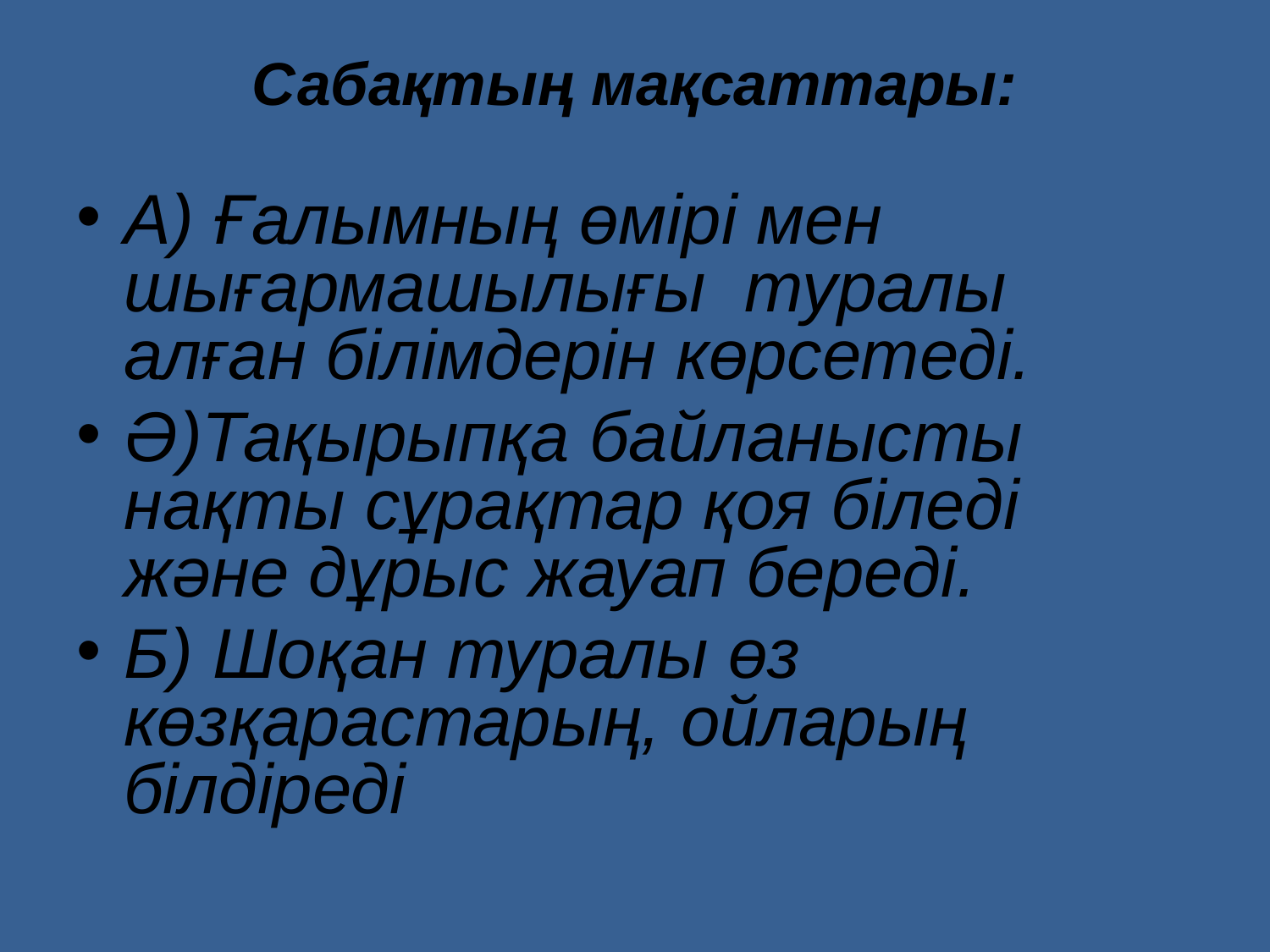

# Сабақтың мақсаттары:

А) Ғалымның өмірі мен шығармашылығы  туралы алған білімдерін көрсетеді.
Ә)Тақырыпқа байланысты нақты сұрақтар қоя біледі және дұрыс жауап береді.
Б) Шоқан туралы өз көзқарастарың, ойларың білдіреді